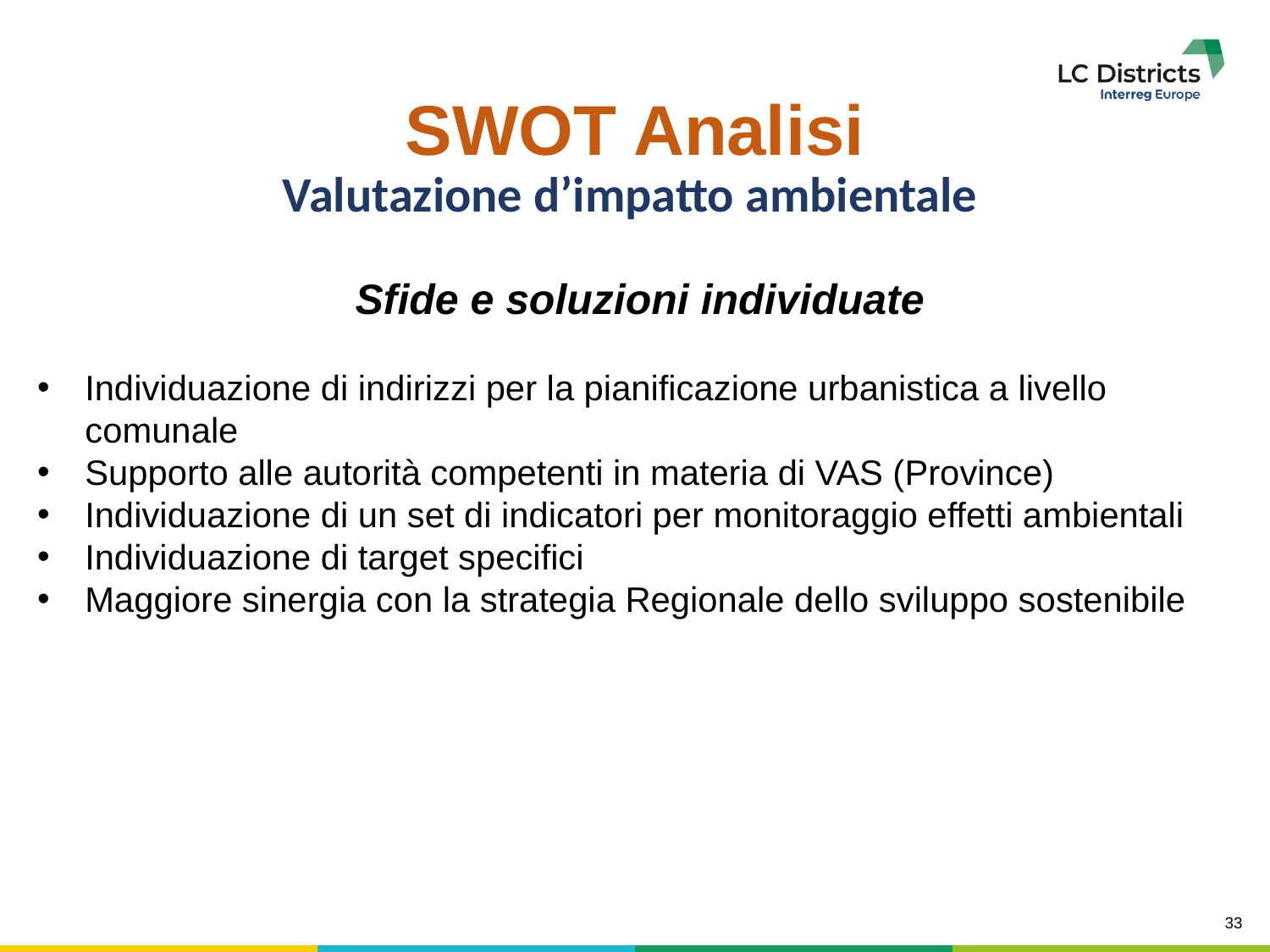

# SWOT Analisi
Valutazione d’impatto ambientale
Sfide e soluzioni individuate

Individuazione di indirizzi per la pianificazione urbanistica a livello comunale
Supporto alle autorità competenti in materia di VAS (Province)
Individuazione di un set di indicatori per monitoraggio effetti ambientali
Individuazione di target specifici
Maggiore sinergia con la strategia Regionale dello sviluppo sostenibile